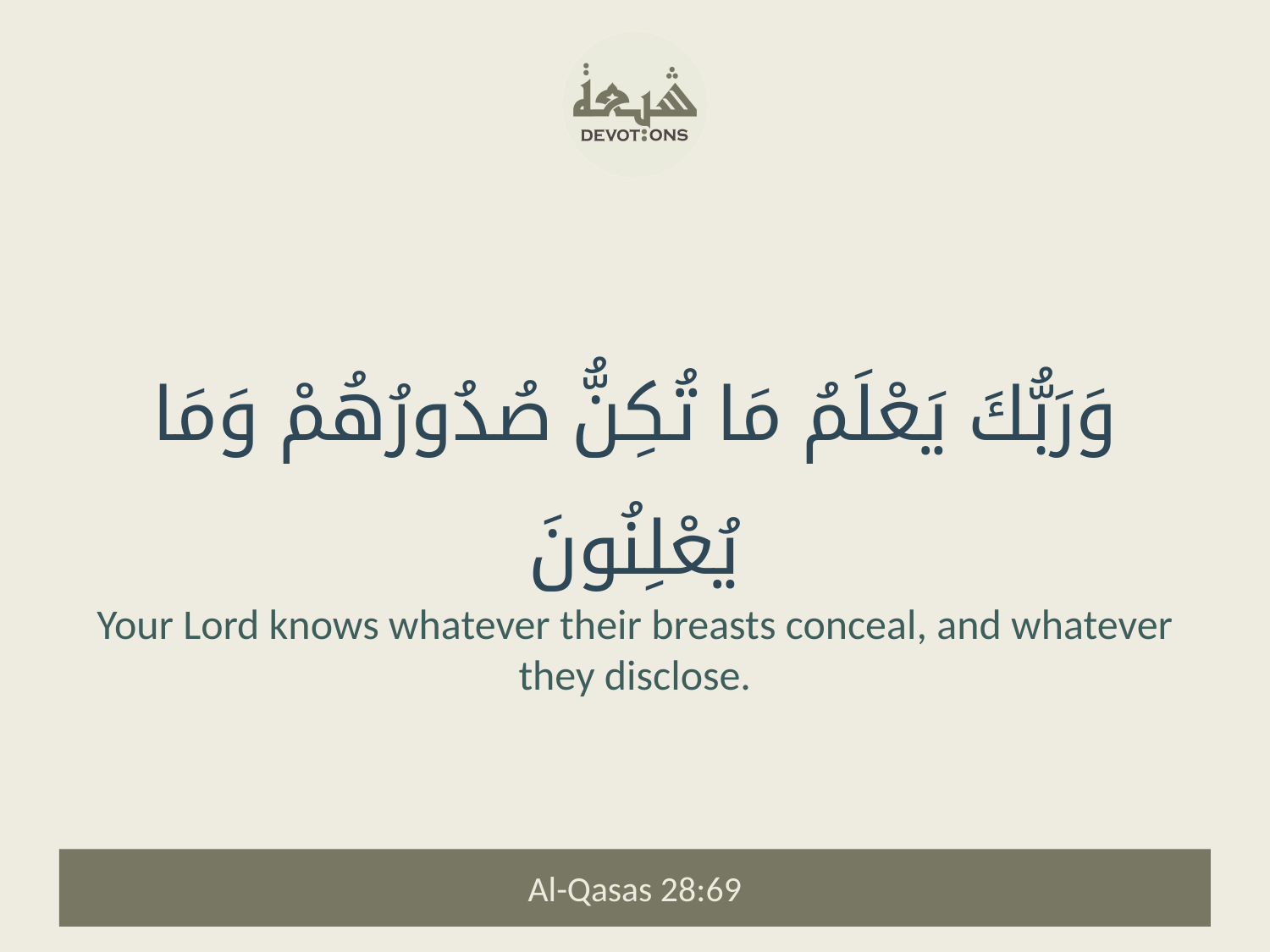

وَرَبُّكَ يَعْلَمُ مَا تُكِنُّ صُدُورُهُمْ وَمَا يُعْلِنُونَ
Your Lord knows whatever their breasts conceal, and whatever they disclose.
Al-Qasas 28:69